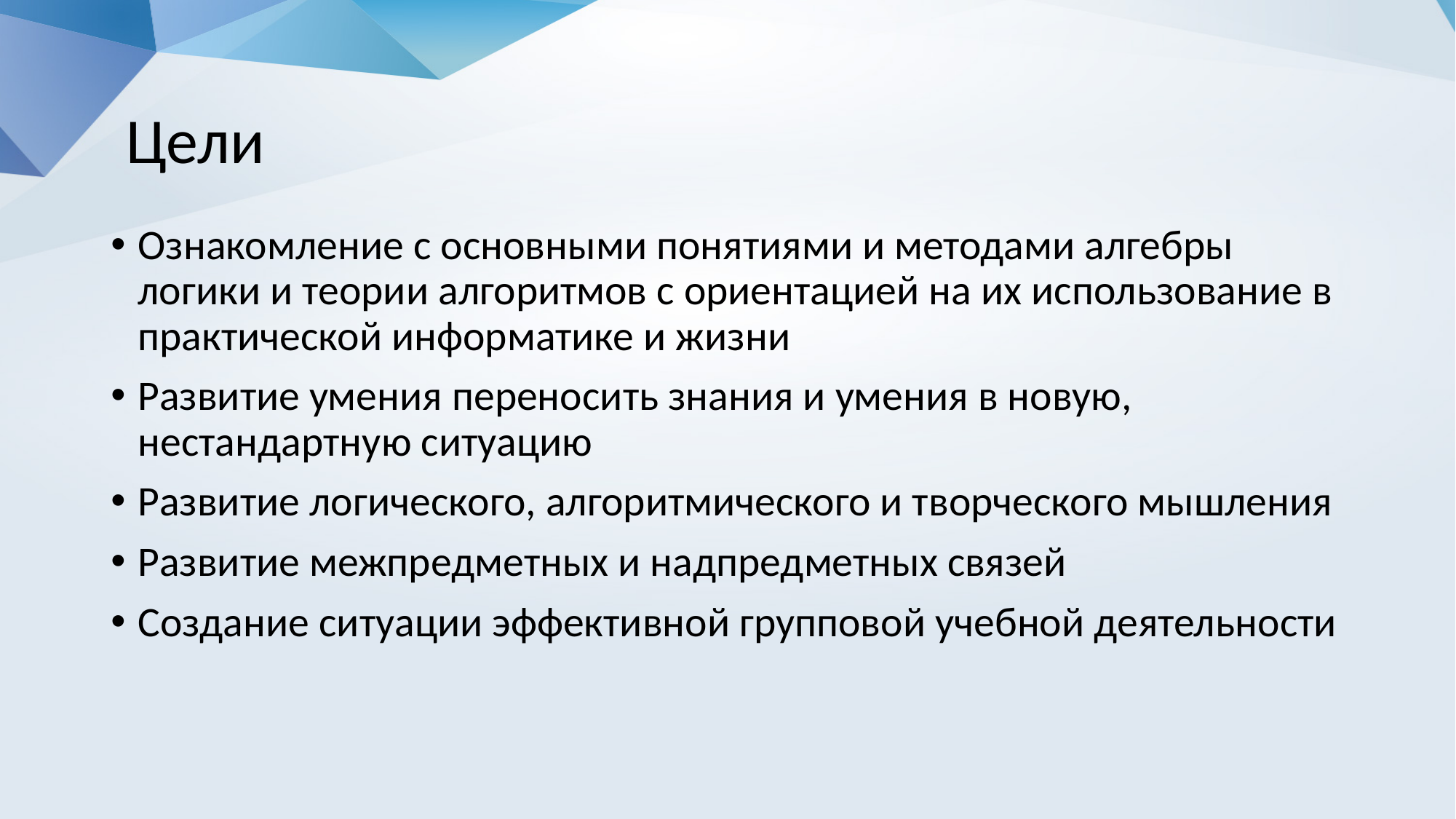

# Цели
Ознакомление с основными понятиями и методами алгебры логики и теории алгоритмов с ориентацией на их использование в практической информатике и жизни
Развитие умения переносить знания и умения в новую, нестандартную ситуацию
Развитие логического, алгоритмического и творческого мышления
Развитие межпредметных и надпредметных связей
Создание ситуации эффективной групповой учебной деятельности